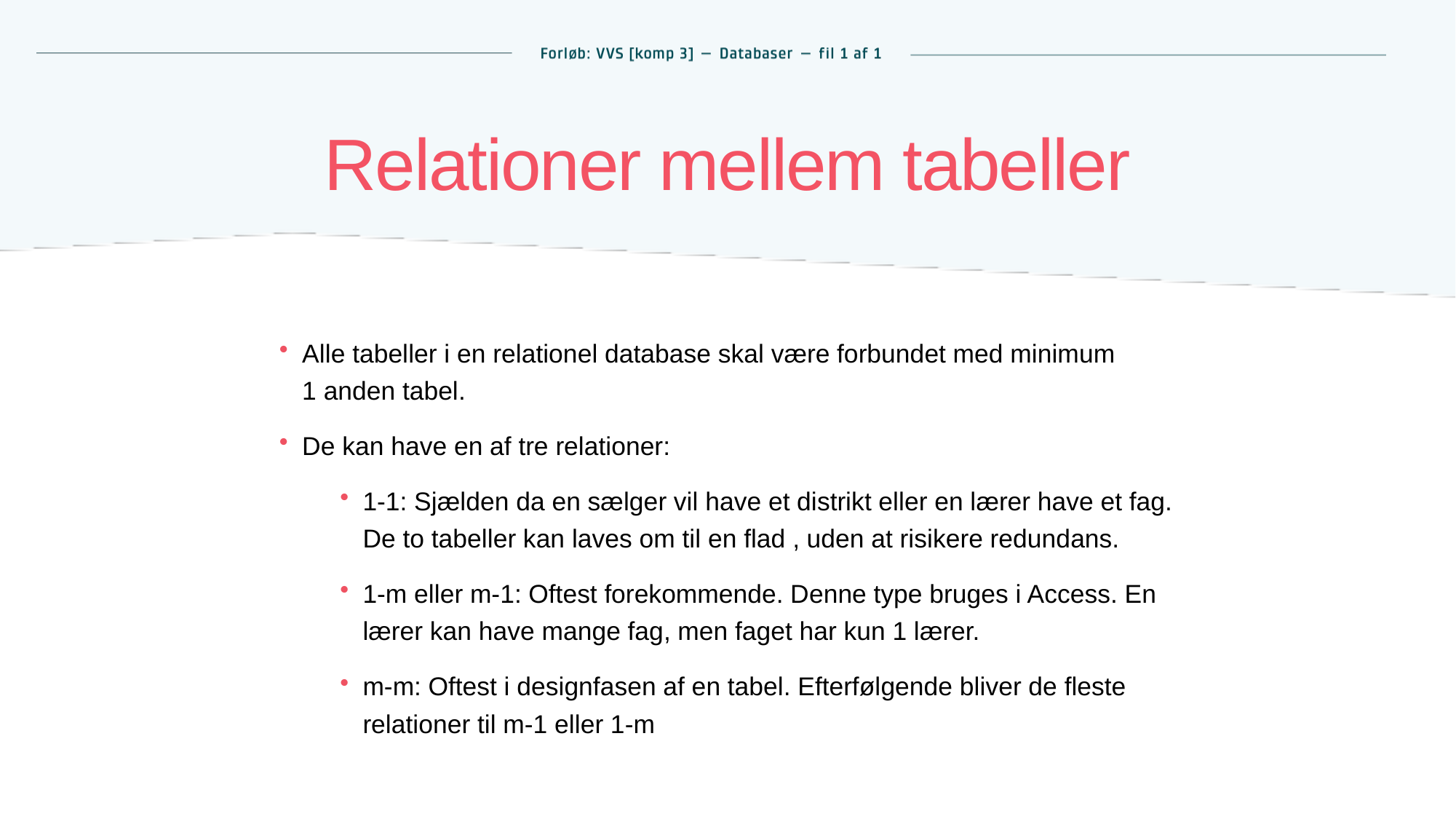

# Relationer mellem tabeller
Alle tabeller i en relationel database skal være forbundet med minimum
1 anden tabel.
De kan have en af tre relationer:
1-1: Sjælden da en sælger vil have et distrikt eller en lærer have et fag. De to tabeller kan laves om til en flad , uden at risikere redundans.
1-m eller m-1: Oftest forekommende. Denne type bruges i Access. En lærer kan have mange fag, men faget har kun 1 lærer.
m-m: Oftest i designfasen af en tabel. Efterfølgende bliver de fleste relationer til m-1 eller 1-m
15